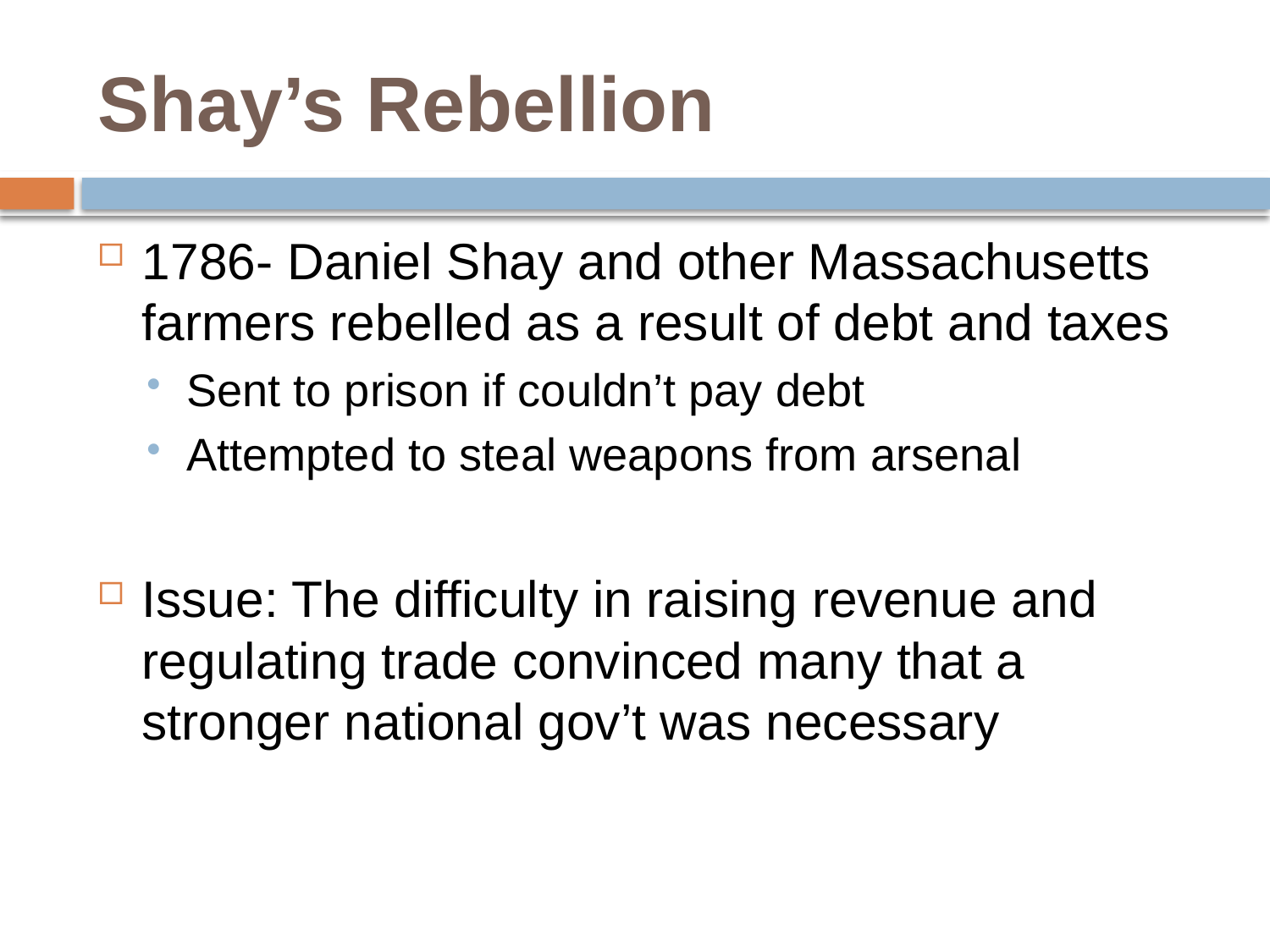

# Shay’s Rebellion
1786- Daniel Shay and other Massachusetts farmers rebelled as a result of debt and taxes
Sent to prison if couldn’t pay debt
Attempted to steal weapons from arsenal

Issue: The difficulty in raising revenue and regulating trade convinced many that a stronger national gov’t was necessary